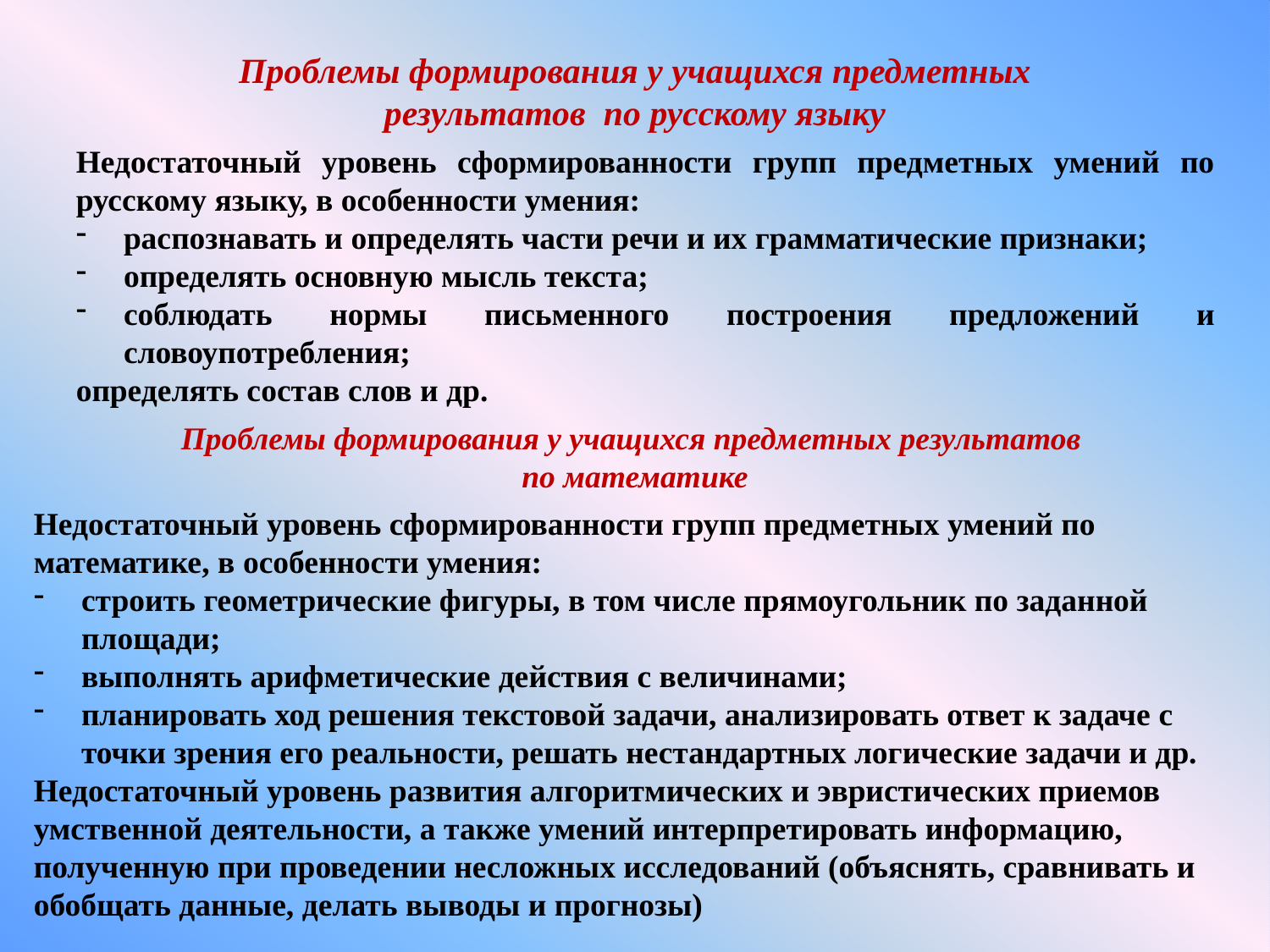

Проблемы формирования у учащихся предметных результатов  по русскому языку
Недостаточный уровень сформированности групп предметных умений по русскому языку, в особенности умения:
распознавать и определять части речи и их грамматические признаки;
определять основную мысль текста;
соблюдать нормы письменного построения предложений и словоупотребления;
определять состав слов и др.
Проблемы формирования у учащихся предметных результатов
по математике
Недостаточный уровень сформированности групп предметных умений по математике, в особенности умения:
строить геометрические фигуры, в том числе прямоугольник по заданной площади;
выполнять арифметические действия с величинами;
планировать ход решения текстовой задачи, анализировать ответ к задаче с точки зрения его реальности, решать нестандартных логические задачи и др.
Недостаточный уровень развития алгоритмических и эвристических приемов умственной деятельности, а также умений интерпретировать информацию, полученную при проведении несложных исследований (объяснять, сравнивать и обобщать данные, делать выводы и прогнозы)